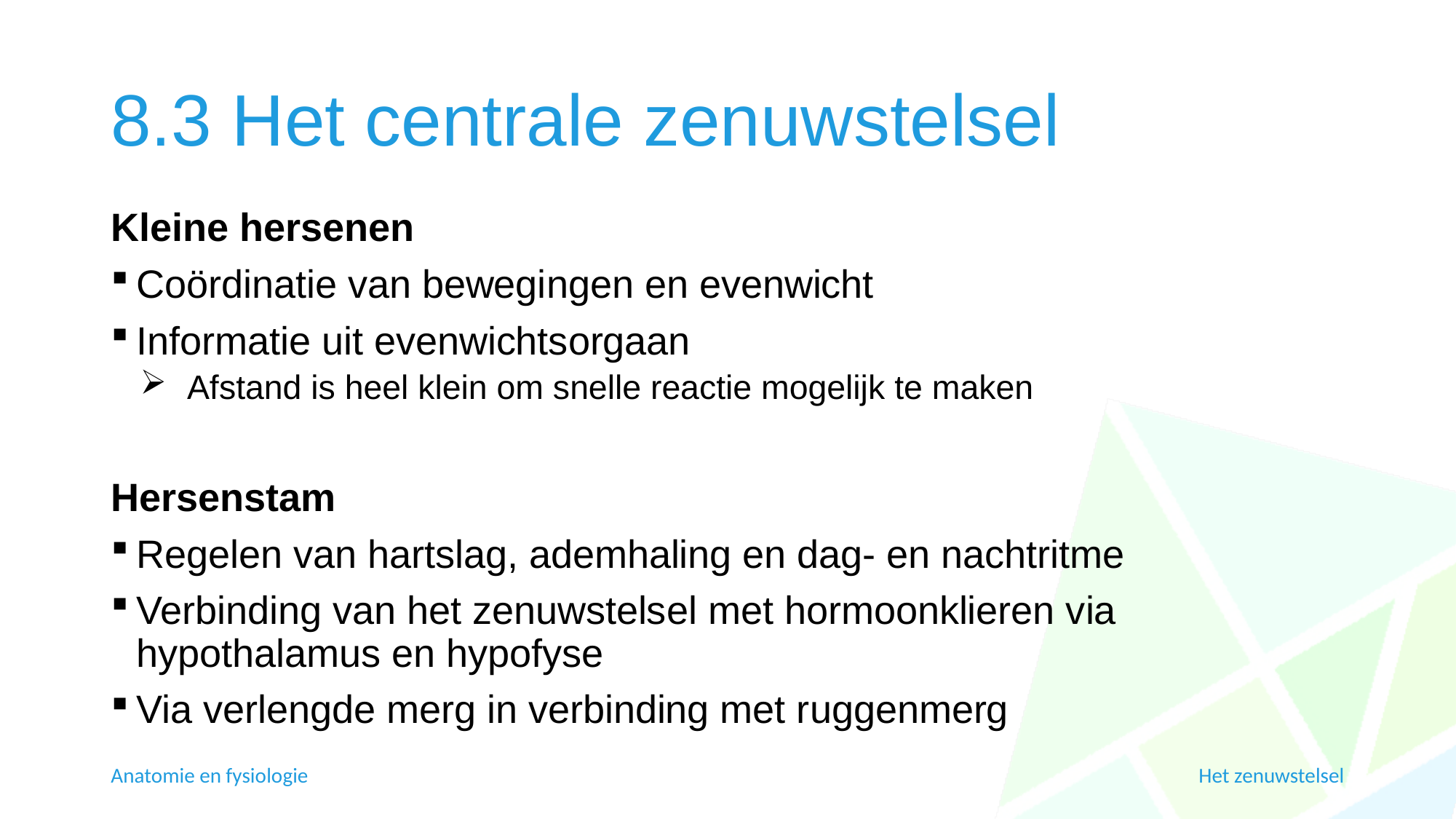

# 8.3 Het centrale zenuwstelsel
Kleine hersenen
Coördinatie van bewegingen en evenwicht
Informatie uit evenwichtsorgaan
Afstand is heel klein om snelle reactie mogelijk te maken

Hersenstam
Regelen van hartslag, ademhaling en dag- en nachtritme
Verbinding van het zenuwstelsel met hormoonklieren via hypothalamus en hypofyse
Via verlengde merg in verbinding met ruggenmerg
Anatomie en fysiologie
Het zenuwstelsel